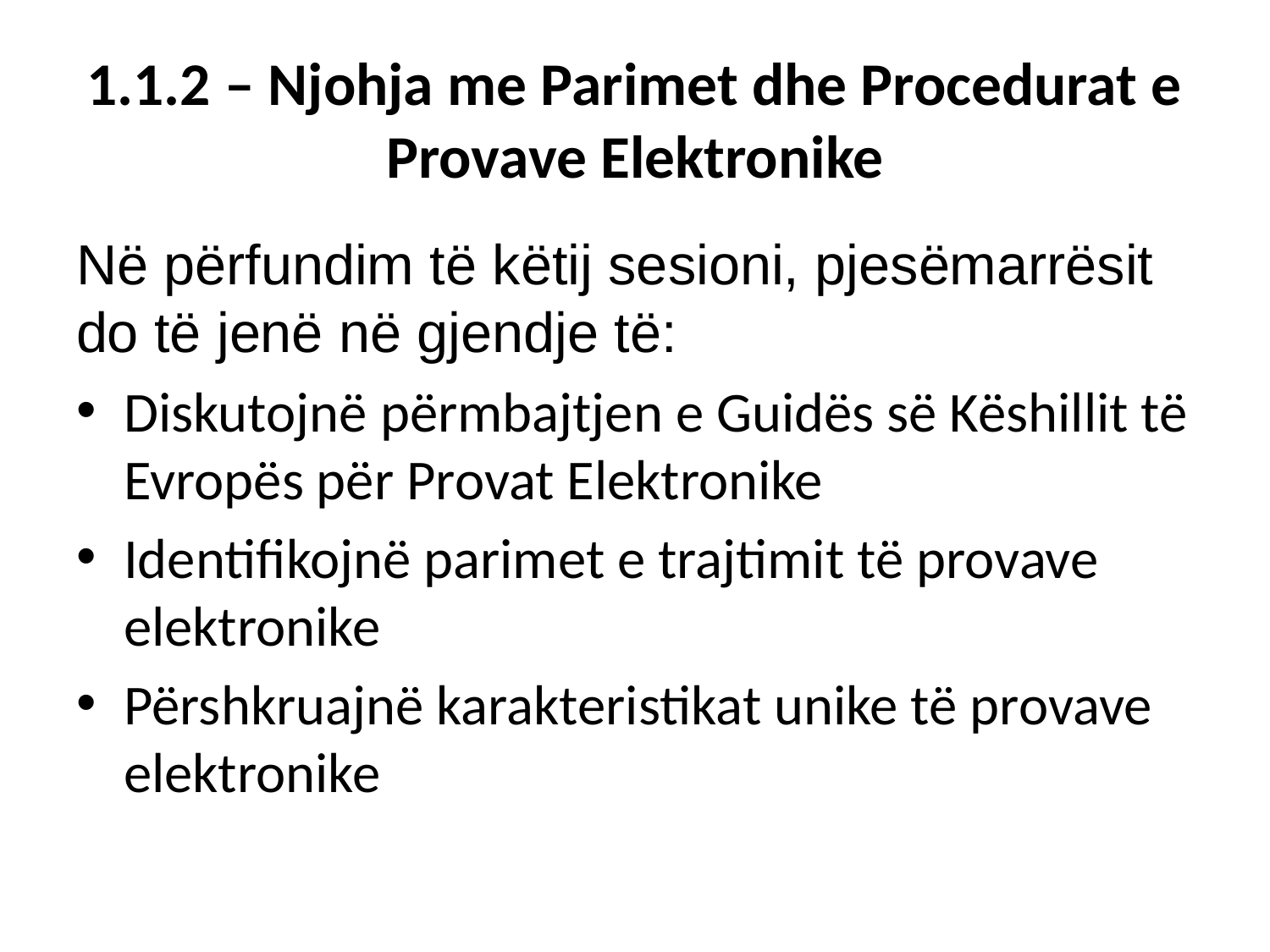

# 1.1.2 – Njohja me Parimet dhe Procedurat e Provave Elektronike
Në përfundim të këtij sesioni, pjesëmarrësit do të jenë në gjendje të:
Diskutojnë përmbajtjen e Guidës së Këshillit të Evropës për Provat Elektronike
Identifikojnë parimet e trajtimit të provave elektronike
Përshkruajnë karakteristikat unike të provave elektronike